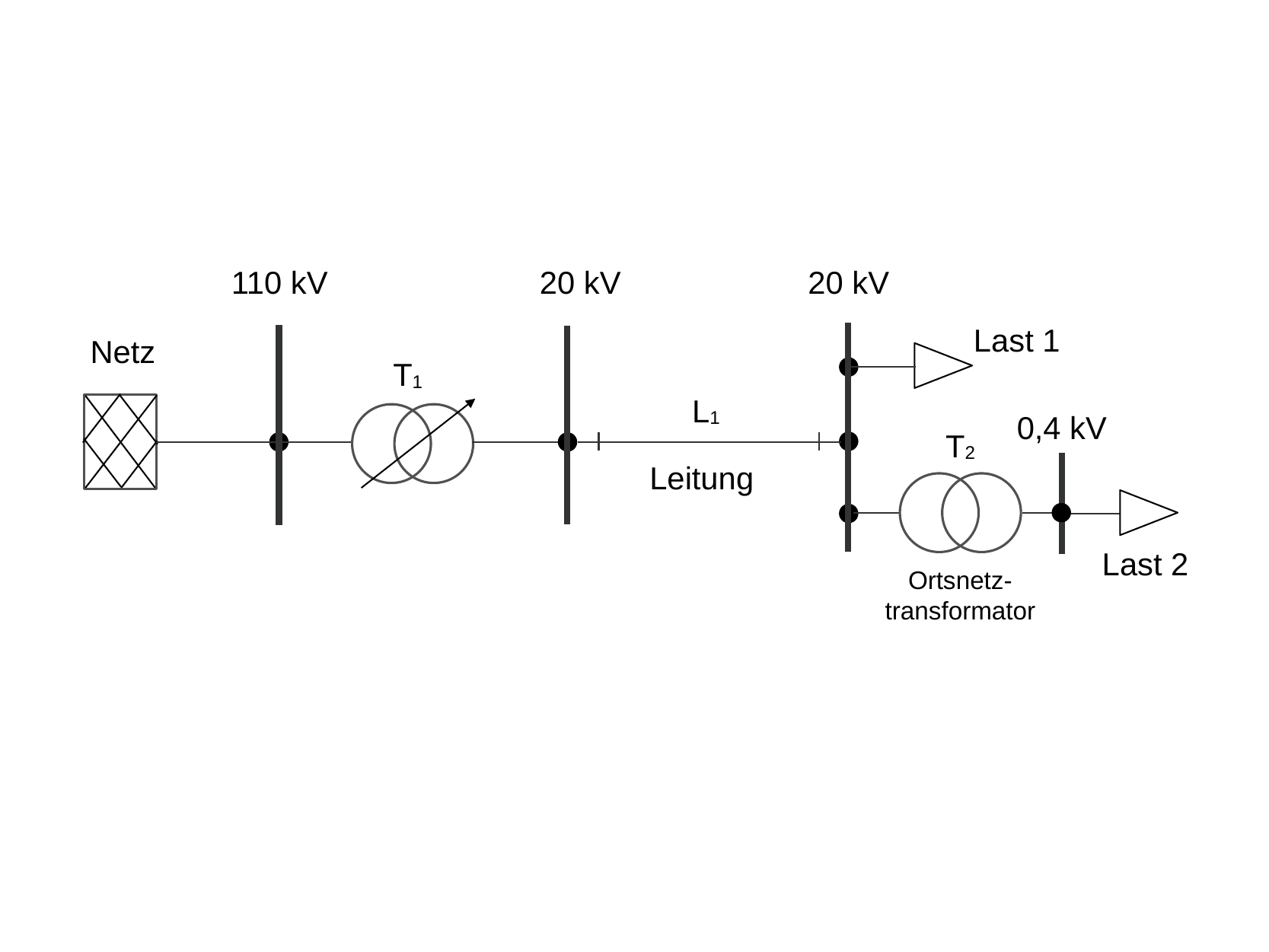

110 kV
20 kV
20 kV
Last 1

Netz

T1

L1

0,4 kV

T2

Leitung

Last 2
Ortsnetz-transformator